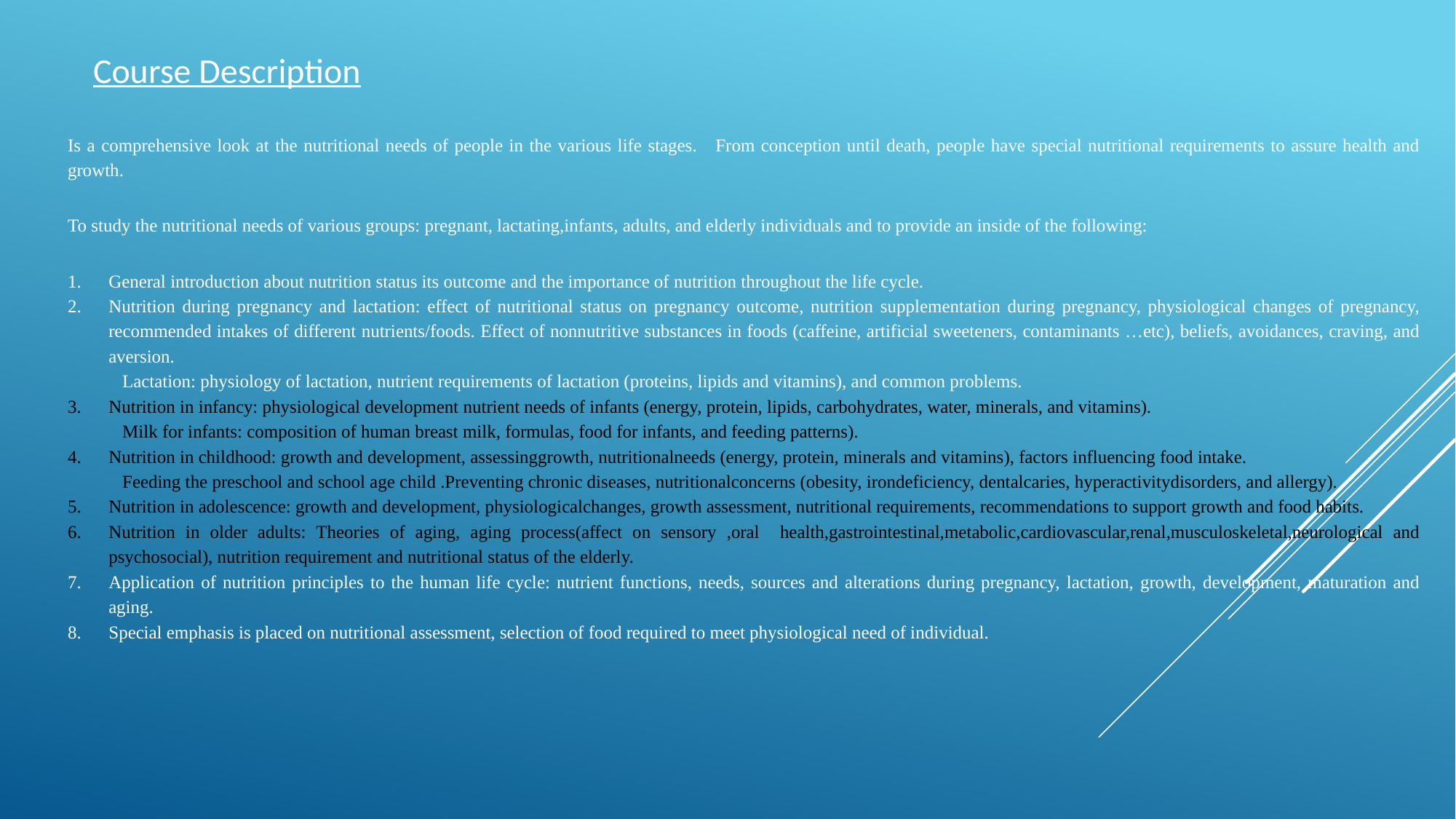

Course Description
Is a comprehensive look at the nutritional needs of people in the various life stages.   From conception until death, people have special nutritional requirements to assure health and growth.
To study the nutritional needs of various groups: pregnant, lactating,infants, adults, and elderly individuals and to provide an inside of the following:
General introduction about nutrition status its outcome and the importance of nutrition throughout the life cycle.
Nutrition during pregnancy and lactation: effect of nutritional status on pregnancy outcome, nutrition supplementation during pregnancy, physiological changes of pregnancy, recommended intakes of different nutrients/foods. Effect of nonnutritive substances in foods (caffeine, artificial sweeteners, contaminants …etc), beliefs, avoidances, craving, and aversion.
Lactation: physiology of lactation, nutrient requirements of lactation (proteins, lipids and vitamins), and common problems.
Nutrition in infancy: physiological development nutrient needs of infants (energy, protein, lipids, carbohydrates, water, minerals, and vitamins).
Milk for infants: composition of human breast milk, formulas, food for infants, and feeding patterns).
Nutrition in childhood: growth and development, assessinggrowth, nutritionalneeds (energy, protein, minerals and vitamins), factors influencing food intake.
Feeding the preschool and school age child .Preventing chronic diseases, nutritionalconcerns (obesity, irondeficiency, dentalcaries, hyperactivitydisorders, and allergy).
Nutrition in adolescence: growth and development, physiologicalchanges, growth assessment, nutritional requirements, recommendations to support growth and food habits.
Nutrition in older adults: Theories of aging, aging process(affect on sensory ,oral  health,gastrointestinal,metabolic,cardiovascular,renal,musculoskeletal,neurological and psychosocial), nutrition requirement and nutritional status of the elderly.
Application of nutrition principles to the human life cycle: nutrient functions, needs, sources and alterations during pregnancy, lactation, growth, development, maturation and aging.
Special emphasis is placed on nutritional assessment, selection of food required to meet physiological need of individual.